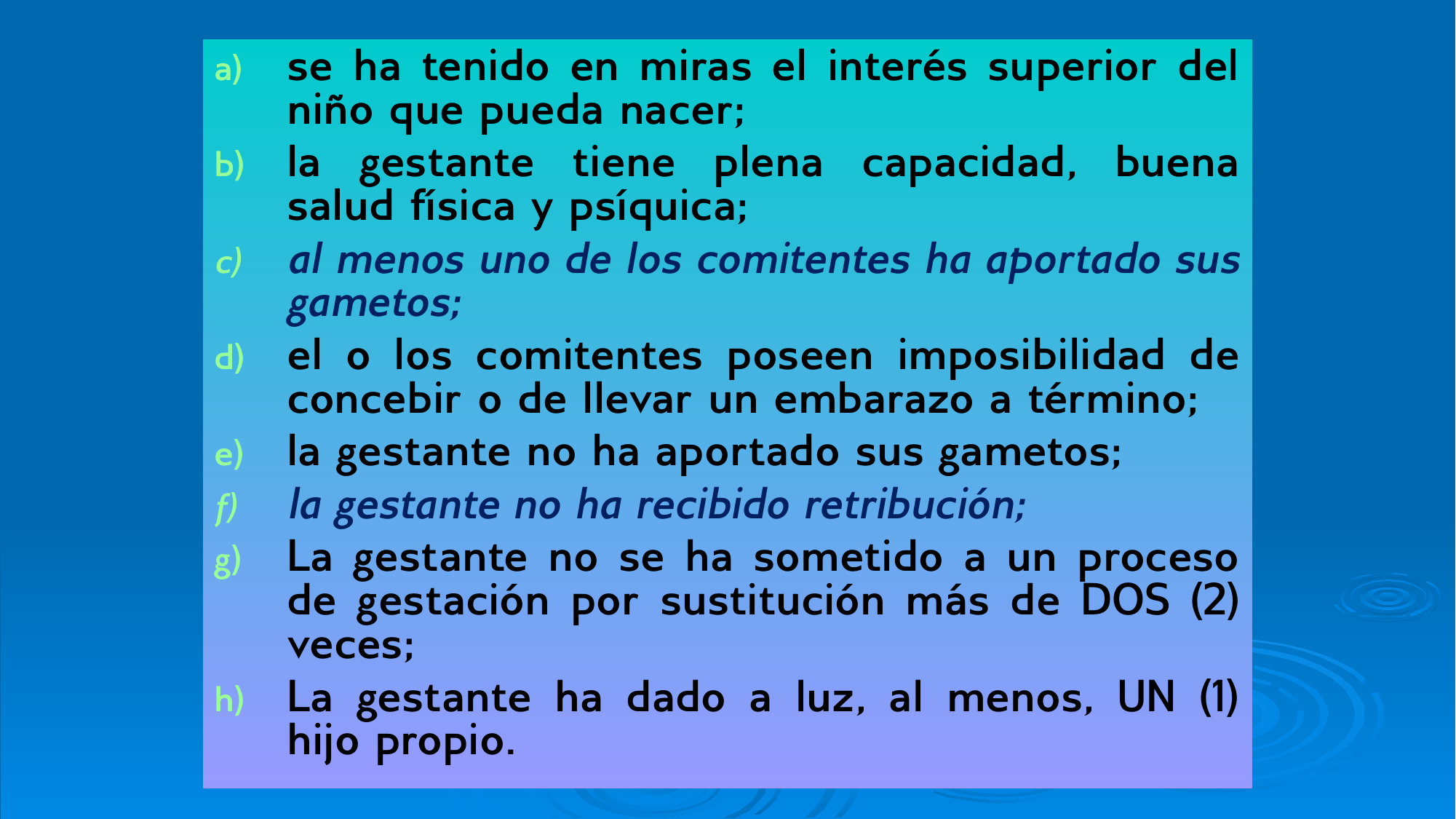

se ha tenido en miras el interés superior del niño que pueda nacer;
la gestante tiene plena capacidad, buena salud física y psíquica;
al menos uno de los comitentes ha aportado sus gametos;
el o los comitentes poseen imposibilidad de concebir o de llevar un embarazo a término;
la gestante no ha aportado sus gametos;
la gestante no ha recibido retribución;
La gestante no se ha sometido a un proceso de gestación por sustitución más de DOS (2) veces;
La gestante ha dado a luz, al menos, UN (1) hijo propio.